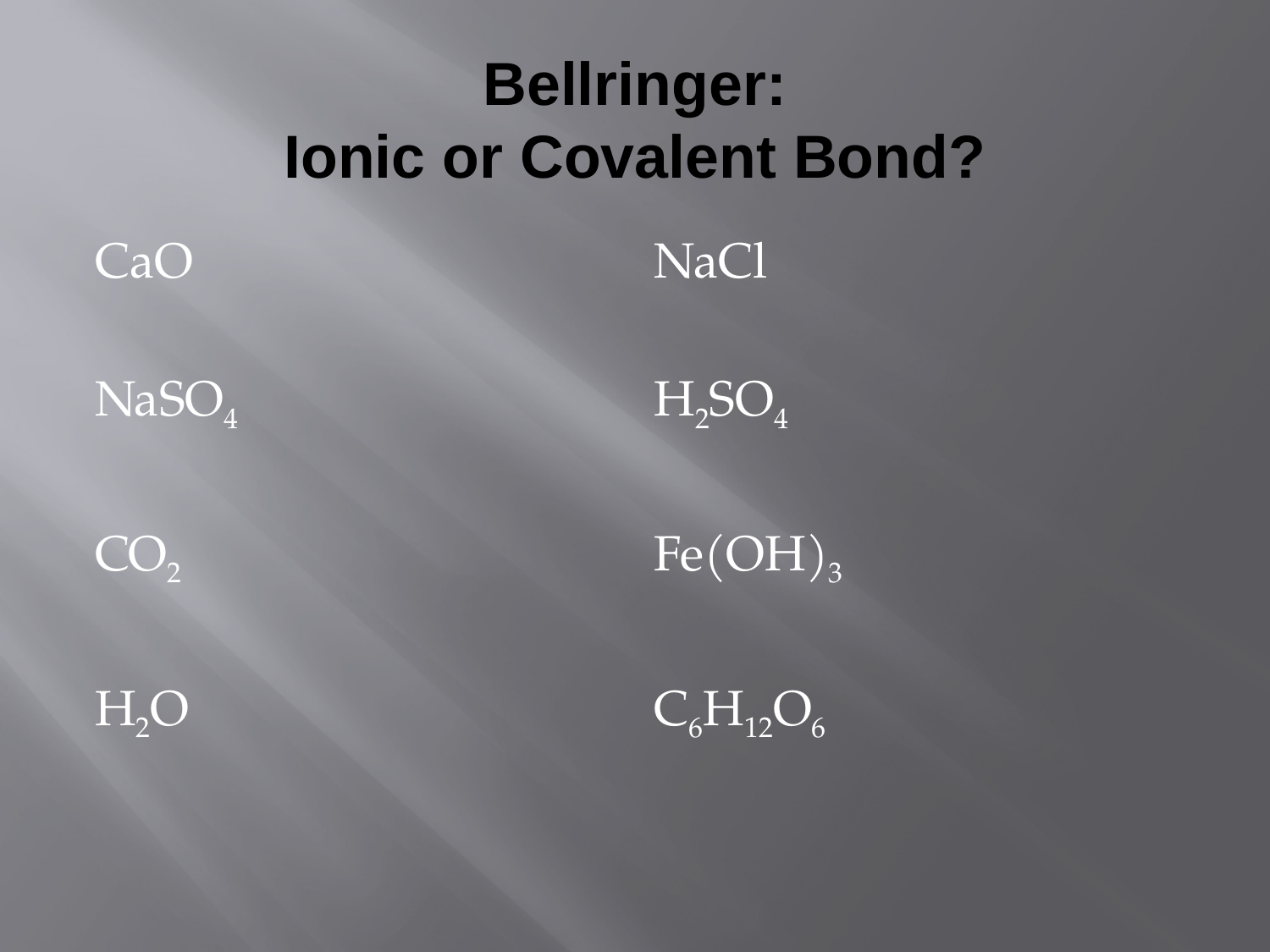

# Bellringer: Ionic or Covalent Bond?
CaO

NaSO4

CO2

H2O

NaCl

H2SO4

Fe(OH)3

C6H12O6